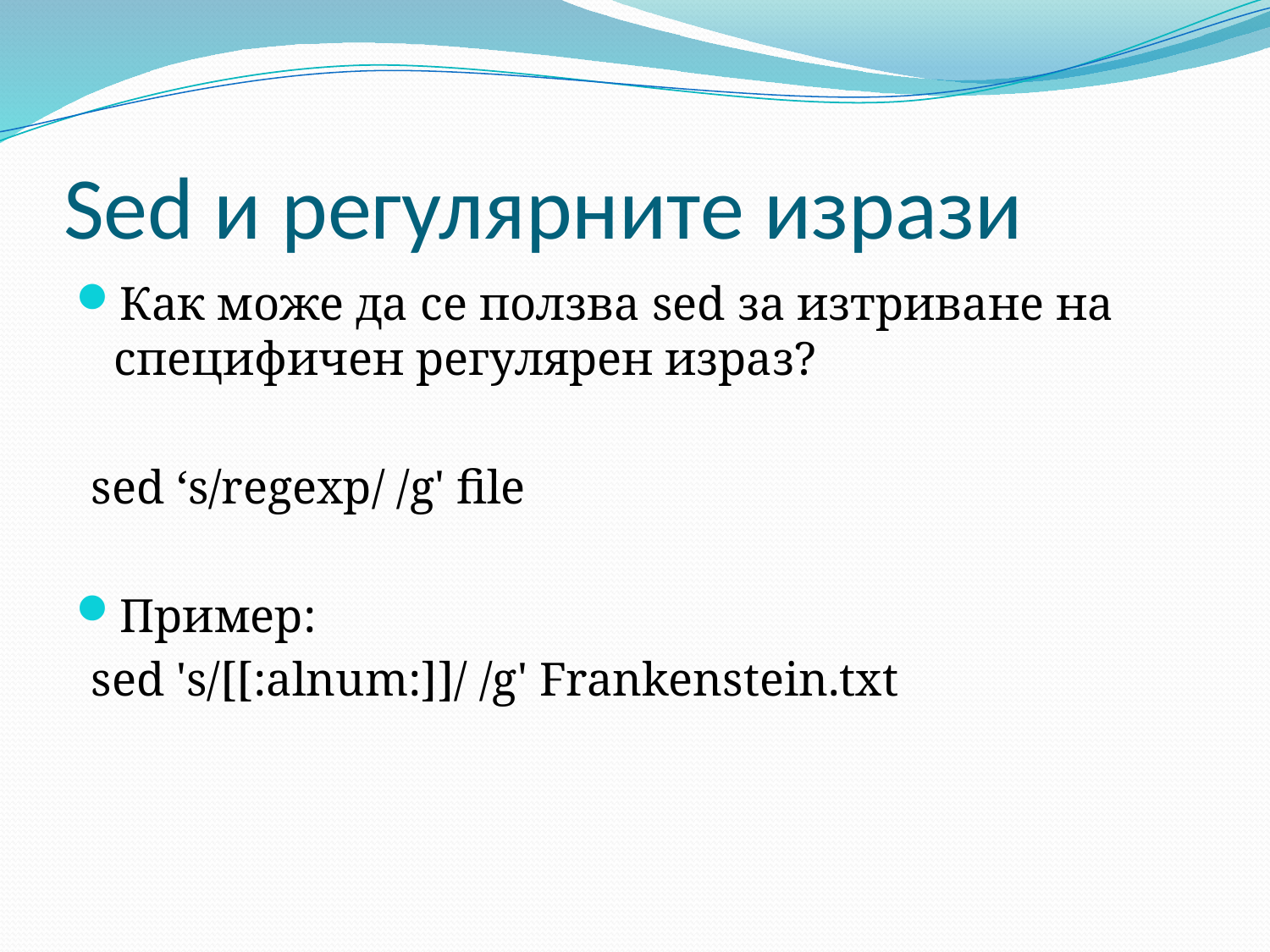

# Sed и регулярните изрази
Как може да се ползва sed за изтриване на специфичен регулярен израз?

sed ‘s/regexp/ /g' file

Пример:
sed 's/[[:alnum:]]/ /g' Frankenstein.txt